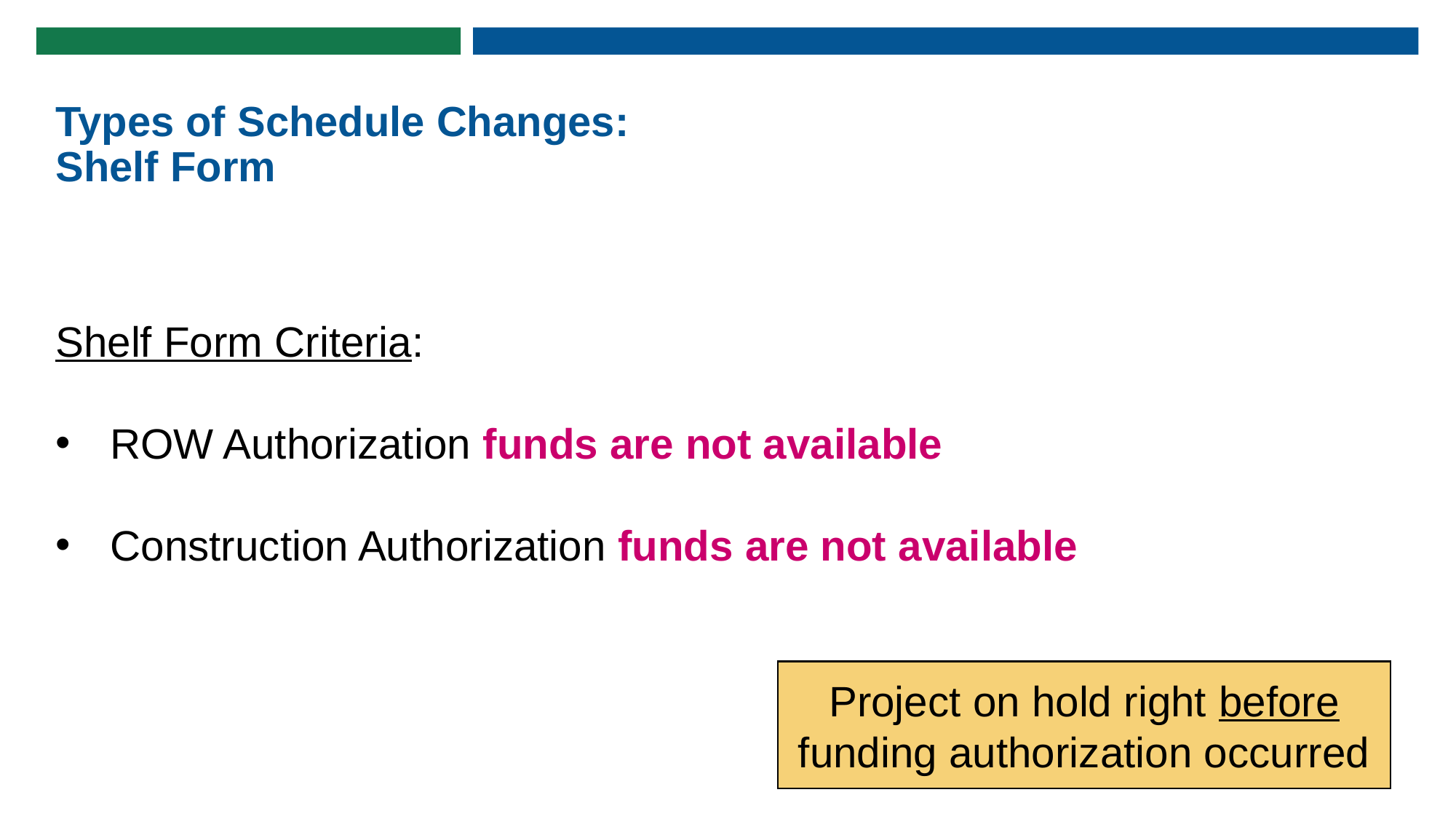

Types of Schedule Changes:
Shelf Form
Shelf Form Criteria:

ROW Authorization funds are not available

Construction Authorization funds are not available
Project on hold right before funding authorization occurred